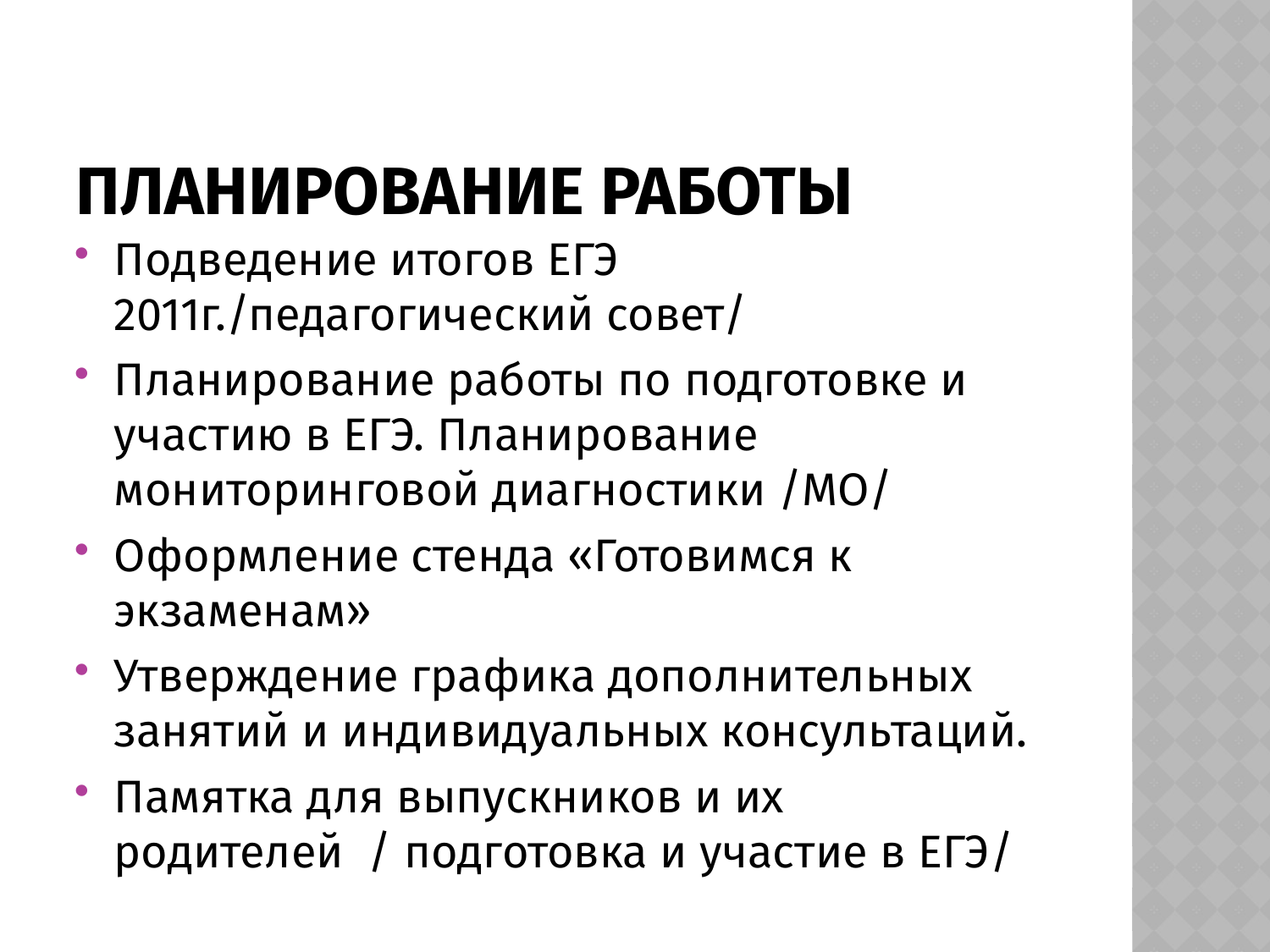

# Планирование работы
Подведение итогов ЕГЭ 2011г./педагогический совет/
Планирование работы по подготовке и участию в ЕГЭ. Планирование мониторинговой диагностики /МО/
Оформление стенда «Готовимся к экзаменам»
Утверждение графика дополнительных занятий и индивидуальных консультаций.
Памятка для выпускников и их родителей  / подготовка и участие в ЕГЭ/